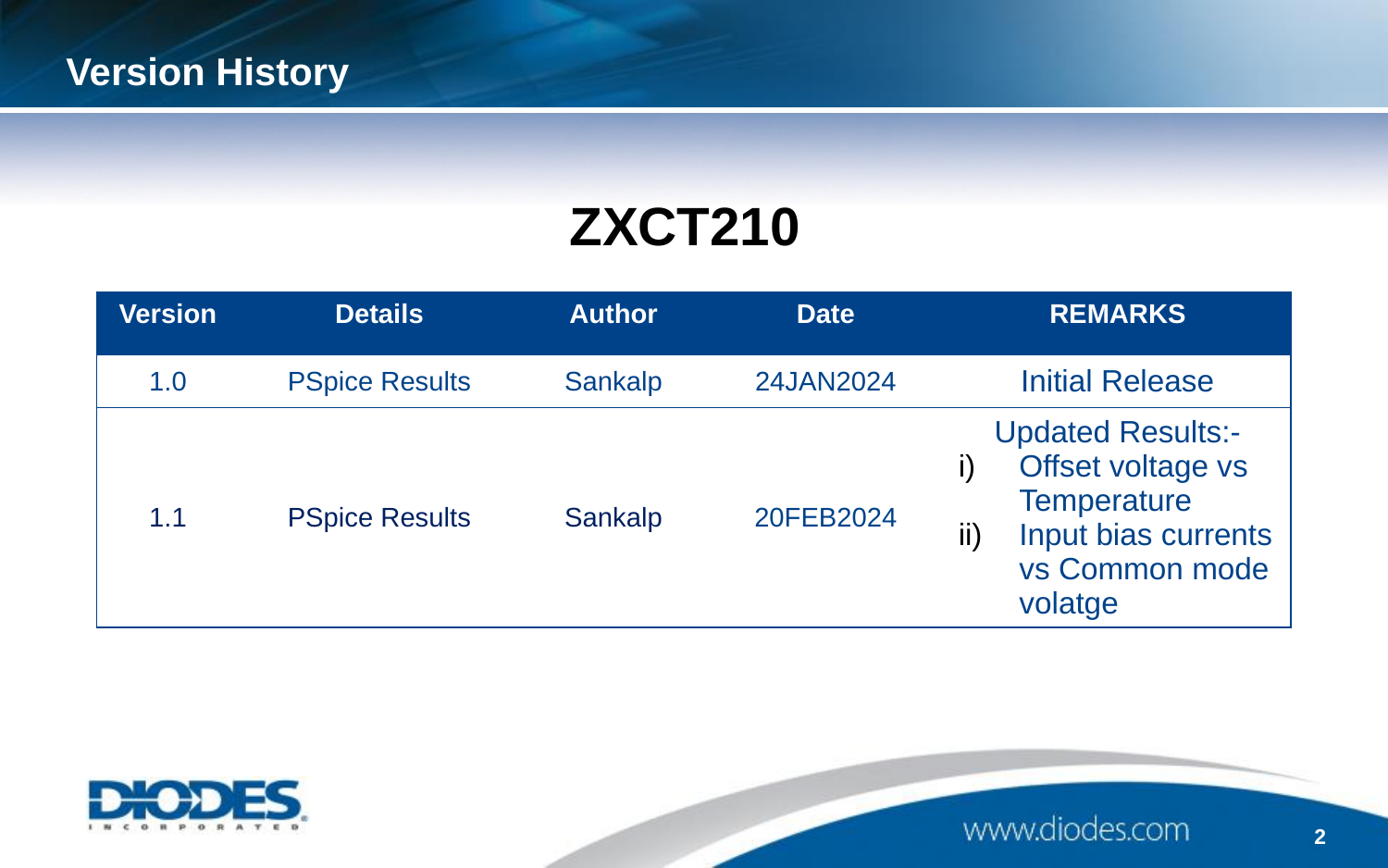

Version History
# ZXCT210
| Version | Details | Author | Date | REMARKS |
| --- | --- | --- | --- | --- |
| 1.0 | PSpice Results | Sankalp | 24JAN2024 | Initial Release |
| 1.1 | PSpice Results | Sankalp | 20FEB2024 | Updated Results:- Offset voltage vs Temperature Input bias currents vs Common mode volatge |
2